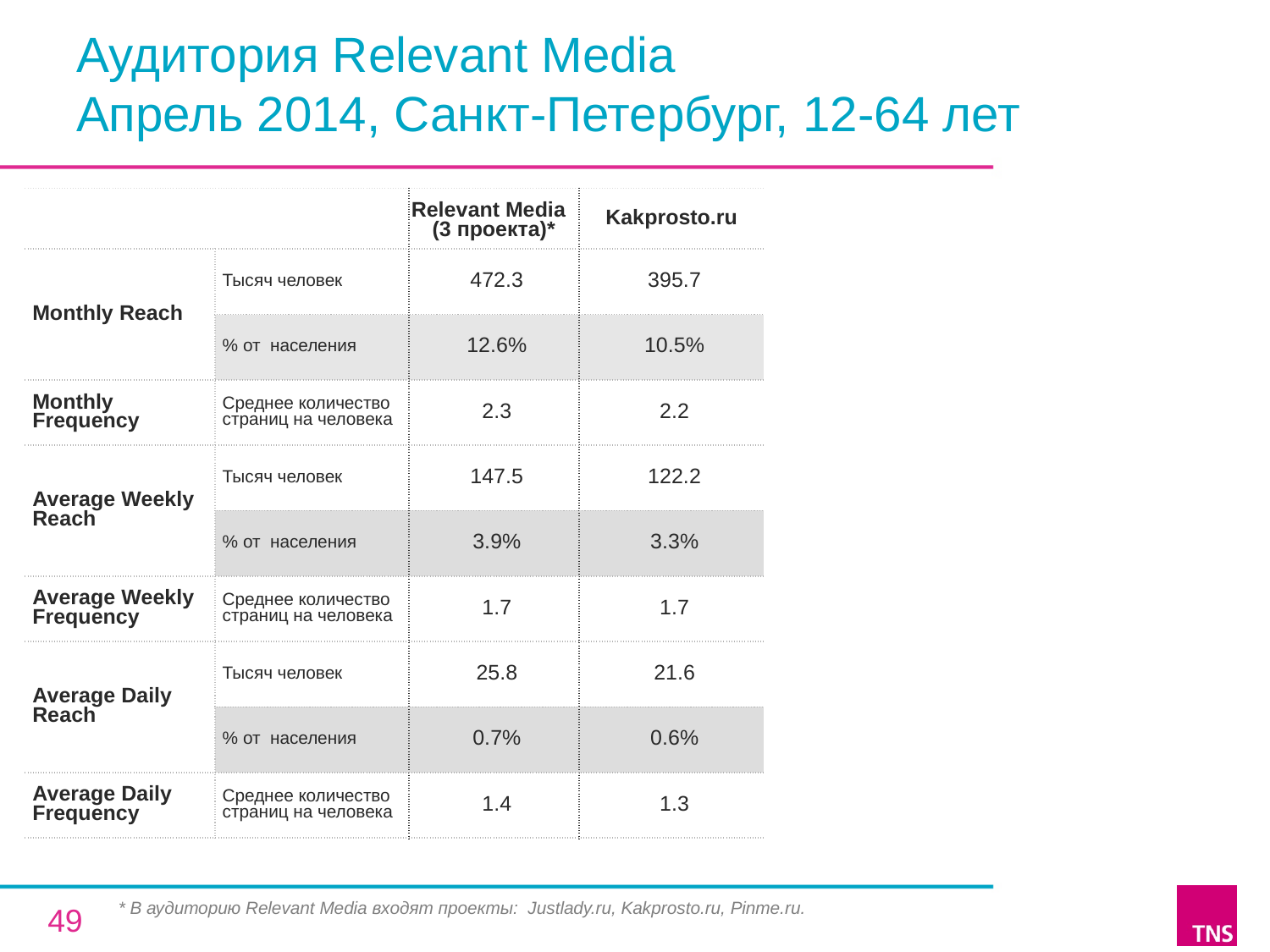

# Аудитория Relevant Media Апрель 2014, Санкт-Петербург, 12-64 лет
|  |  | Relevant Media (3 проекта)\* | Kakprosto.ru |
| --- | --- | --- | --- |
| Monthly Reach | Тысяч человек | 472.3 | 395.7 |
|  | % от населения | 12.6% | 10.5% |
| Monthly Frequency | Среднее количество страниц на человека | 2.3 | 2.2 |
| Average Weekly Reach | Тысяч человек | 147.5 | 122.2 |
|  | % от населения | 3.9% | 3.3% |
| Average Weekly Frequency | Среднее количество страниц на человека | 1.7 | 1.7 |
| Average Daily Reach | Тысяч человек | 25.8 | 21.6 |
|  | % от населения | 0.7% | 0.6% |
| Average Daily Frequency | Среднее количество страниц на человека | 1.4 | 1.3 |
* В аудиторию Relevant Media входят проекты:  Justlady.ru, Kakprosto.ru, Pinme.ru.
49